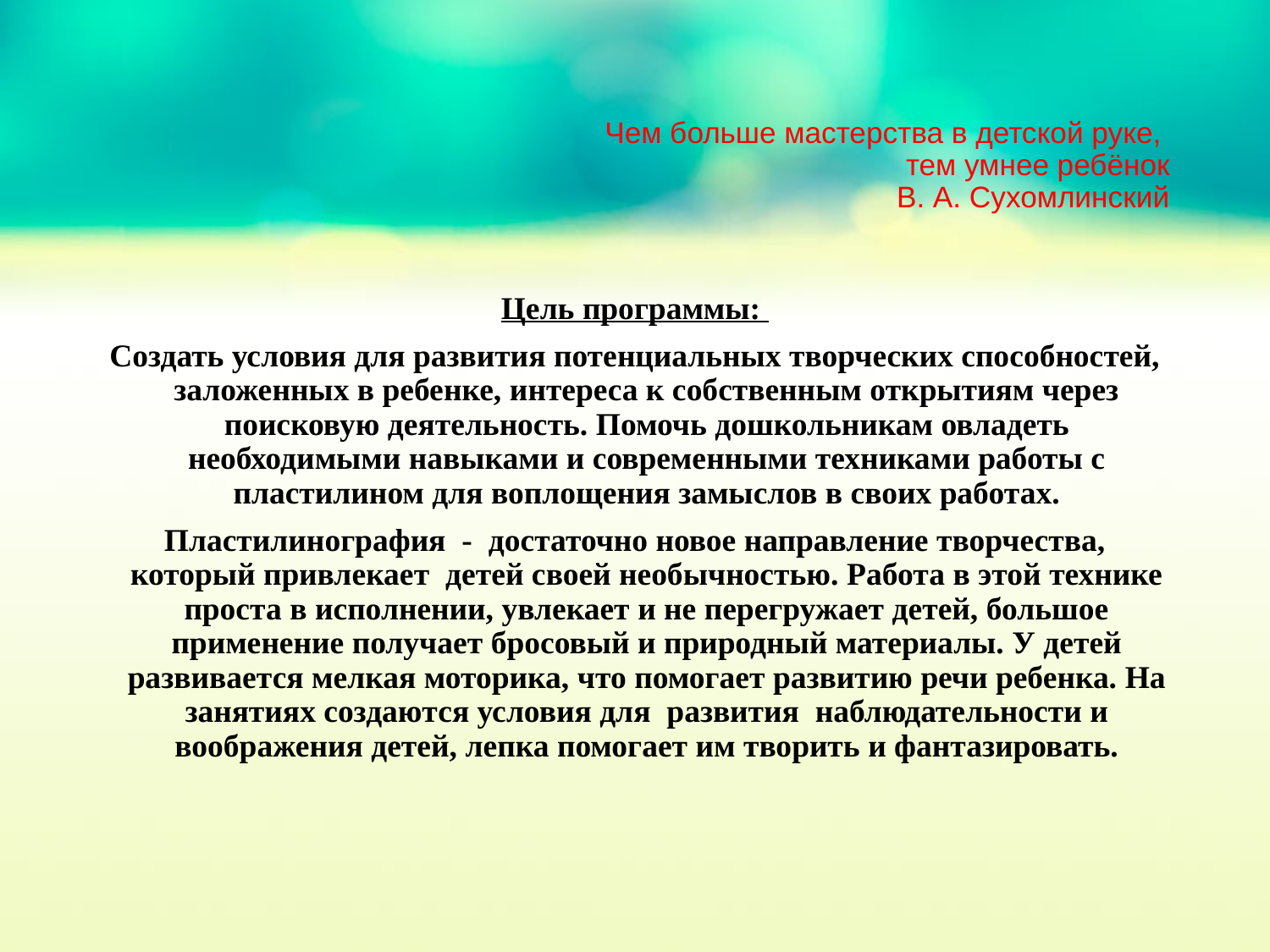

# Чем больше мастерства в детской руке, тем умнее ребёнок В. А. Сухомлинский
Цель программы:
Создать условия для развития потенциальных творческих способностей, заложенных в ребенке, интереса к собственным открытиям через поисковую деятельность. Помочь дошкольникам овладеть необходимыми навыками и современными техниками работы с пластилином для воплощения замыслов в своих работах.
Пластилинография  -  достаточно новое направление творчества, который привлекает  детей своей необычностью. Работа в этой технике проста в исполнении, увлекает и не перегружает детей, большое применение получает бросовый и природный материалы. У детей развивается мелкая моторика, что помогает развитию речи ребенка. На занятиях создаются условия для  развития  наблюдательности и воображения детей, лепка помогает им творить и фантазировать.